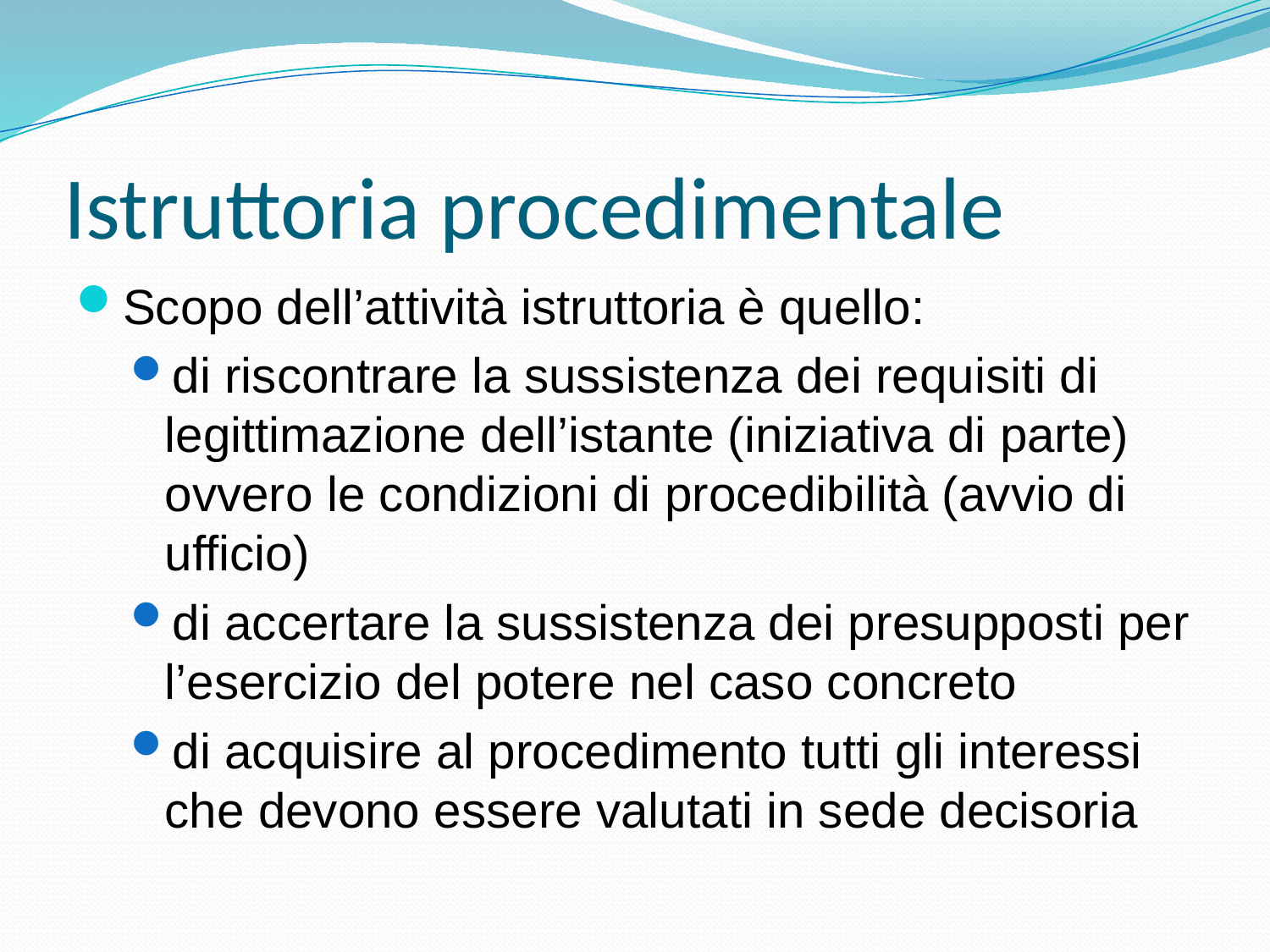

# Istruttoria procedimentale
Scopo dell’attività istruttoria è quello:
di riscontrare la sussistenza dei requisiti di legittimazione dell’istante (iniziativa di parte) ovvero le condizioni di procedibilità (avvio di ufficio)
di accertare la sussistenza dei presupposti per l’esercizio del potere nel caso concreto
di acquisire al procedimento tutti gli interessi che devono essere valutati in sede decisoria